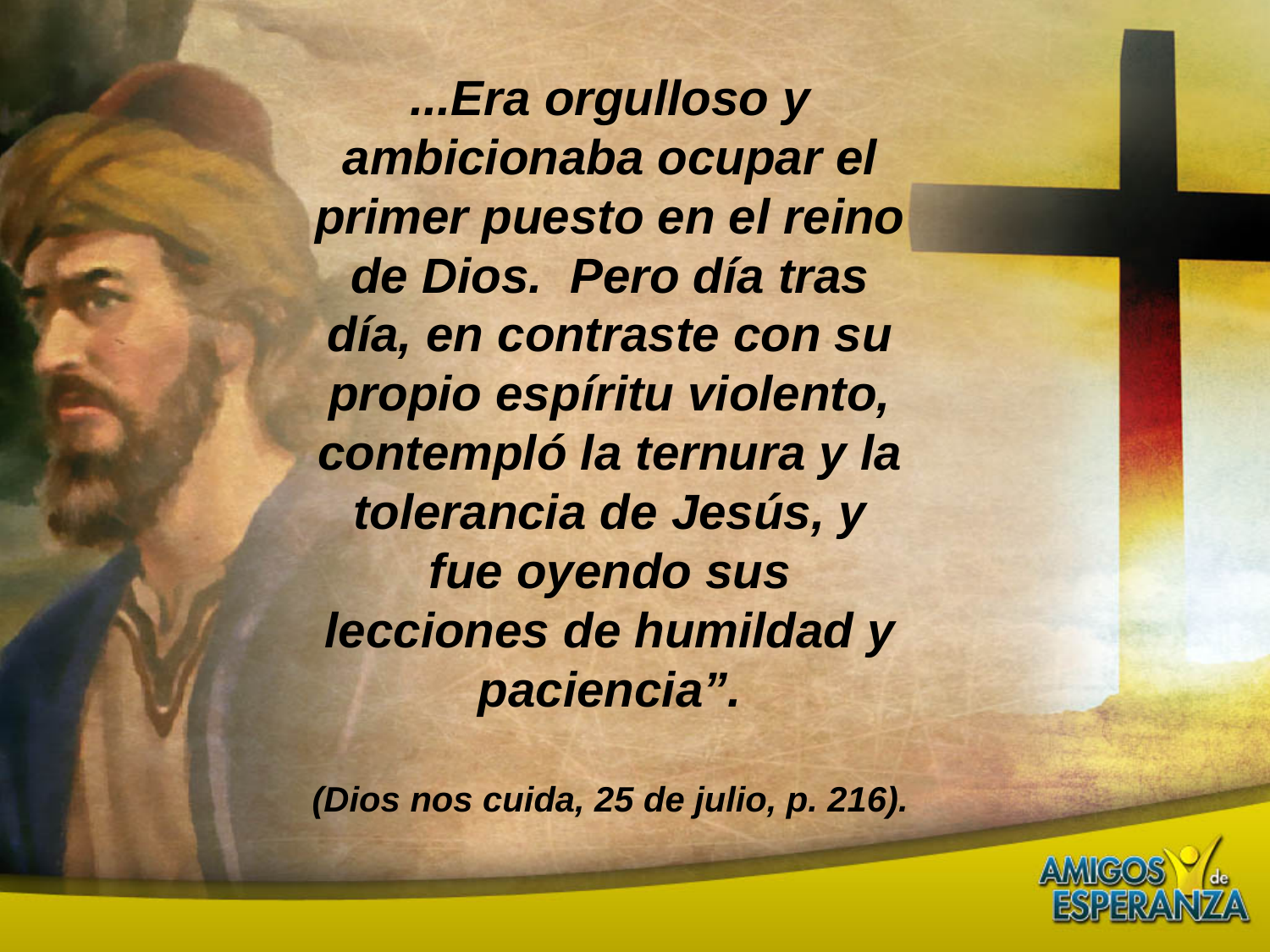

...Era orgulloso y ambicionaba ocupar el primer puesto en el reino de Dios.  Pero día tras día, en contraste con su propio espíritu violento, contempló la ternura y la tolerancia de Jesús, y fue oyendo sus lecciones de humildad y paciencia”.

(Dios nos cuida, 25 de julio, p. 216).